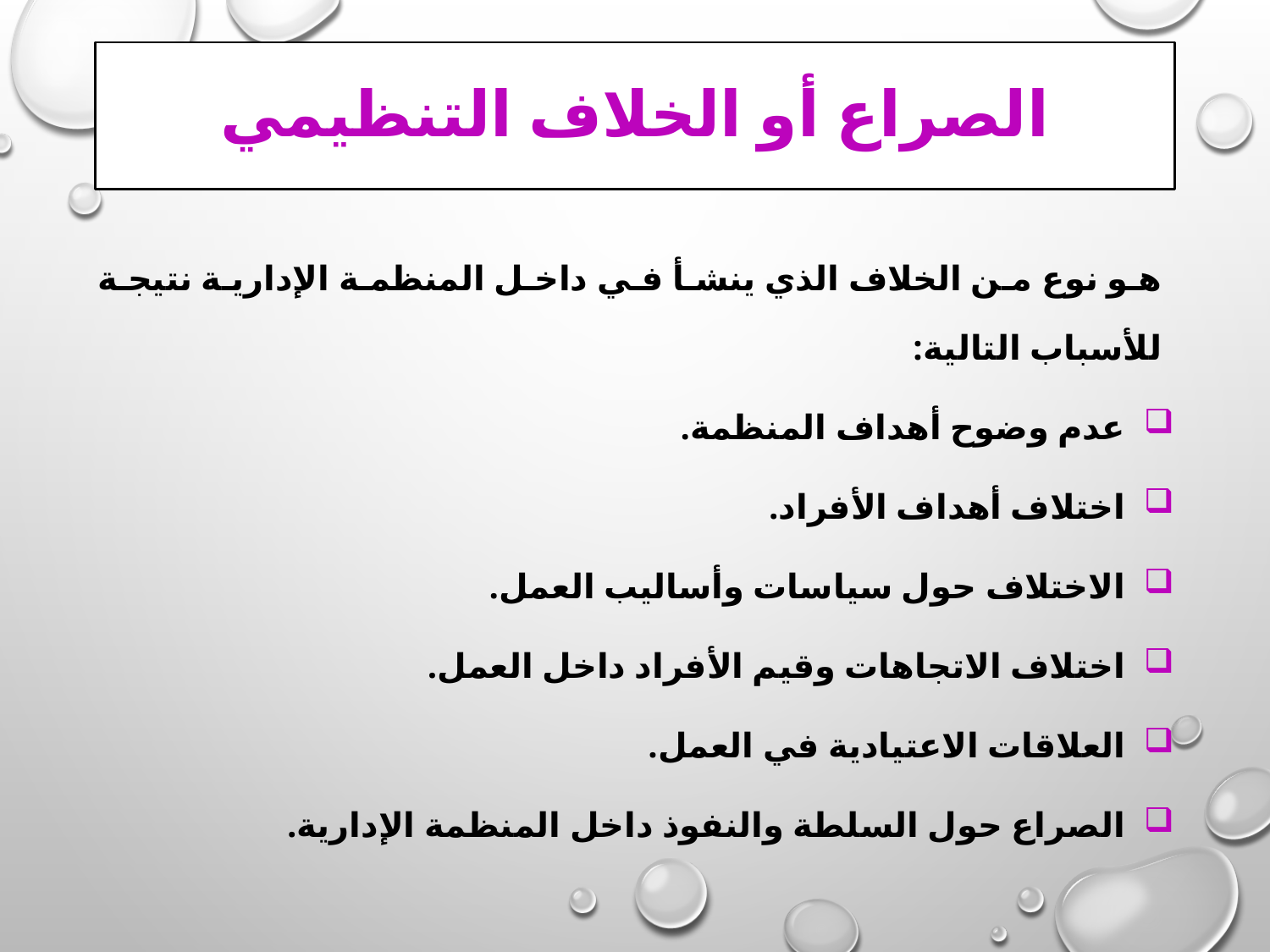

# الصراع أو الخلاف التنظيمي
هو نوع من الخلاف الذي ينشأ في داخل المنظمة الإدارية نتيجة للأسباب التالية:
 عدم وضوح أهداف المنظمة.
 اختلاف أهداف الأفراد.
 الاختلاف حول سياسات وأساليب العمل.
 اختلاف الاتجاهات وقيم الأفراد داخل العمل.
 العلاقات الاعتيادية في العمل.
 الصراع حول السلطة والنفوذ داخل المنظمة الإدارية.